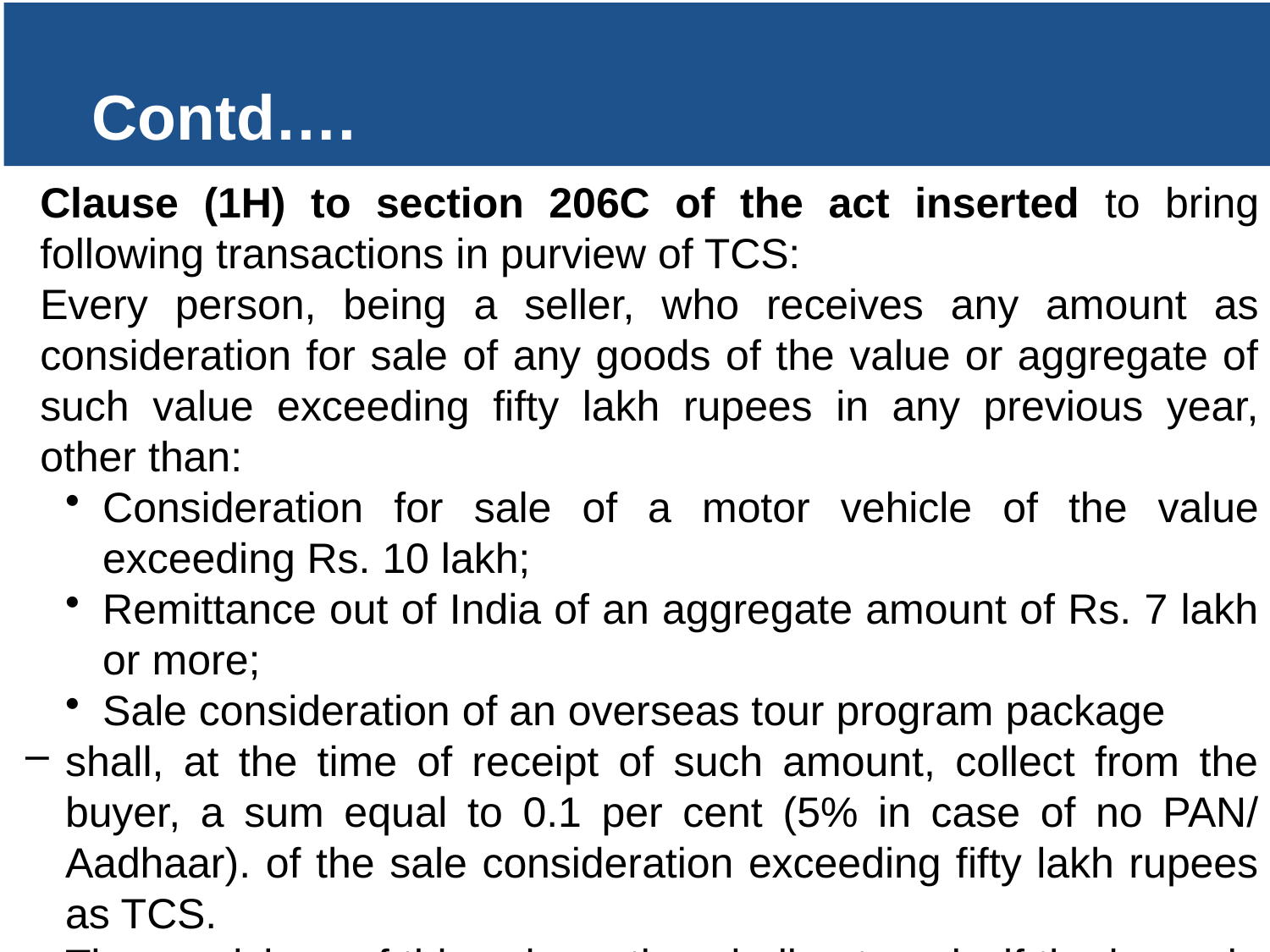

# Contd….
Clause (1H) to section 206C of the act inserted to bring following transactions in purview of TCS:
Every person, being a seller, who receives any amount as consideration for sale of any goods of the value or aggregate of such value exceeding fifty lakh rupees in any previous year, other than:
Consideration for sale of a motor vehicle of the value exceeding Rs. 10 lakh;
Remittance out of India of an aggregate amount of Rs. 7 lakh or more;
Sale consideration of an overseas tour program package
shall, at the time of receipt of such amount, collect from the buyer, a sum equal to 0.1 per cent (5% in case of no PAN/ Aadhaar). of the sale consideration exceeding fifty lakh rupees as TCS.
The provisions of this sub-section shall not apply, if the buyer is liable to deduct tax at source under any other provision of this Act and has deducted such amount.

117